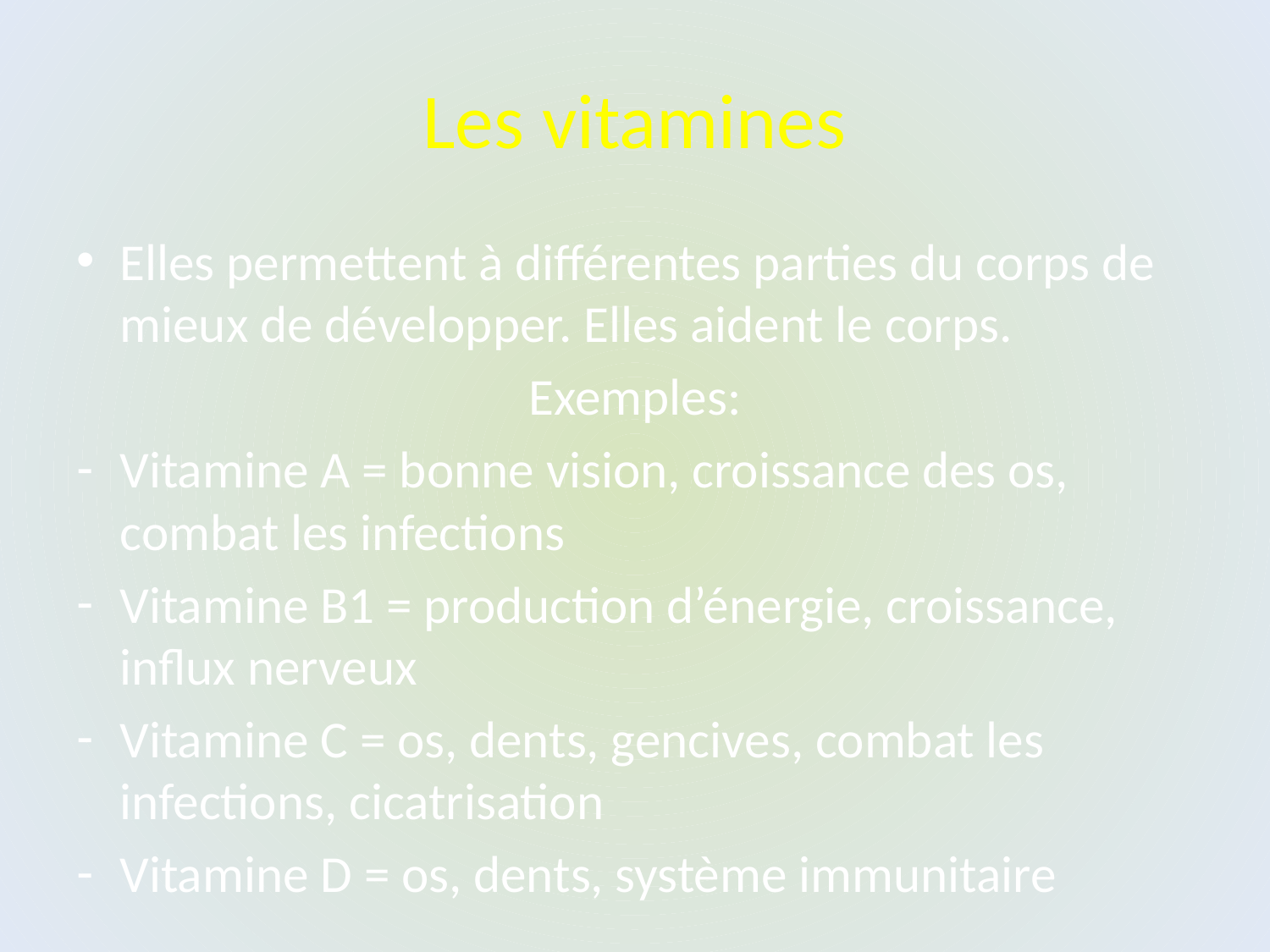

# Les vitamines
Elles permettent à différentes parties du corps de mieux de développer. Elles aident le corps.
Exemples:
Vitamine A = bonne vision, croissance des os, combat les infections
Vitamine B1 = production d’énergie, croissance, influx nerveux
Vitamine C = os, dents, gencives, combat les infections, cicatrisation
Vitamine D = os, dents, système immunitaire